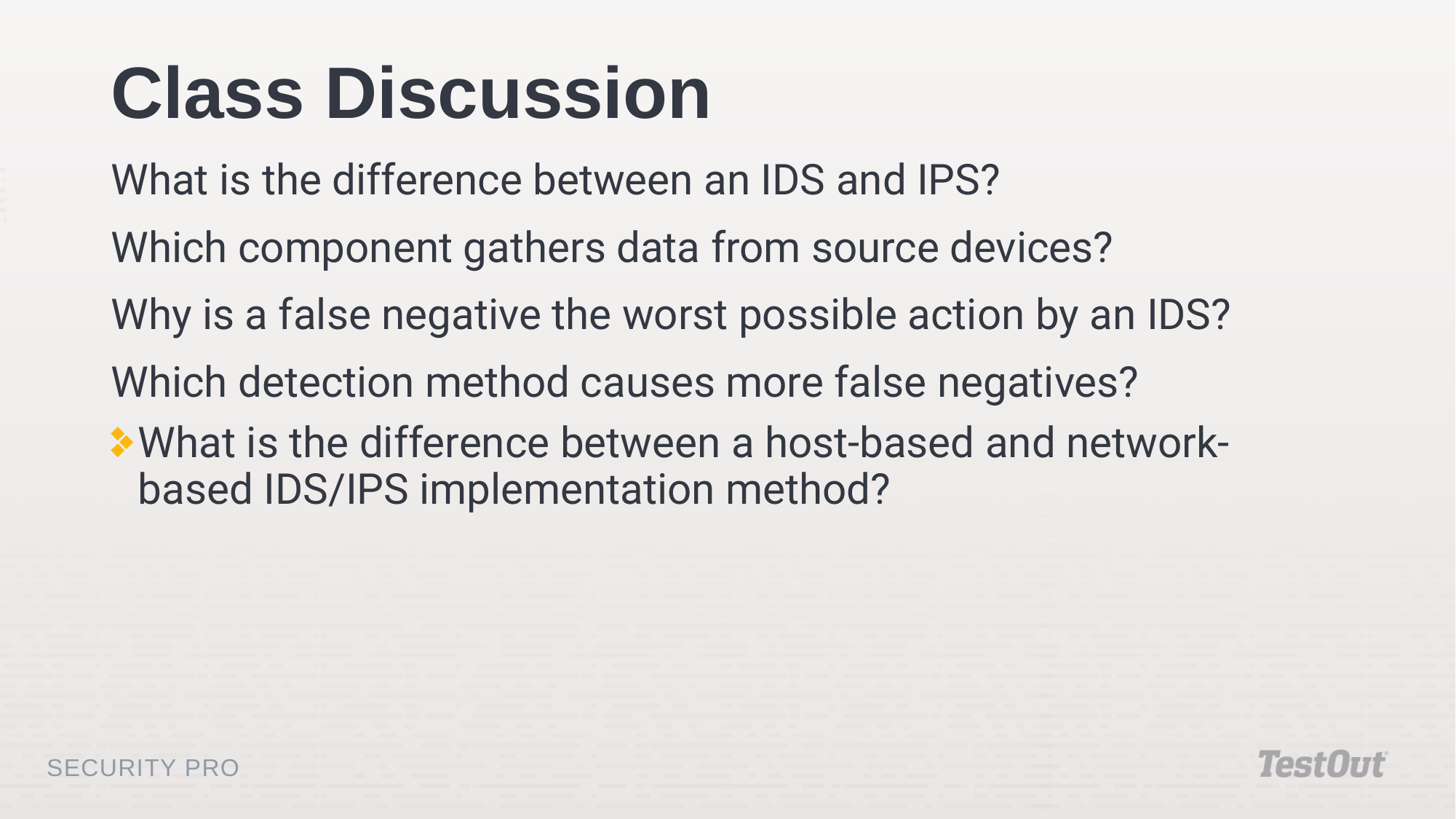

# Class Discussion
What is the difference between an IDS and IPS?
Which component gathers data from source devices?
Why is a false negative the worst possible action by an IDS?
Which detection method causes more false negatives?
What is the difference between a host-based and network-based IDS/IPS implementation method?
Security Pro